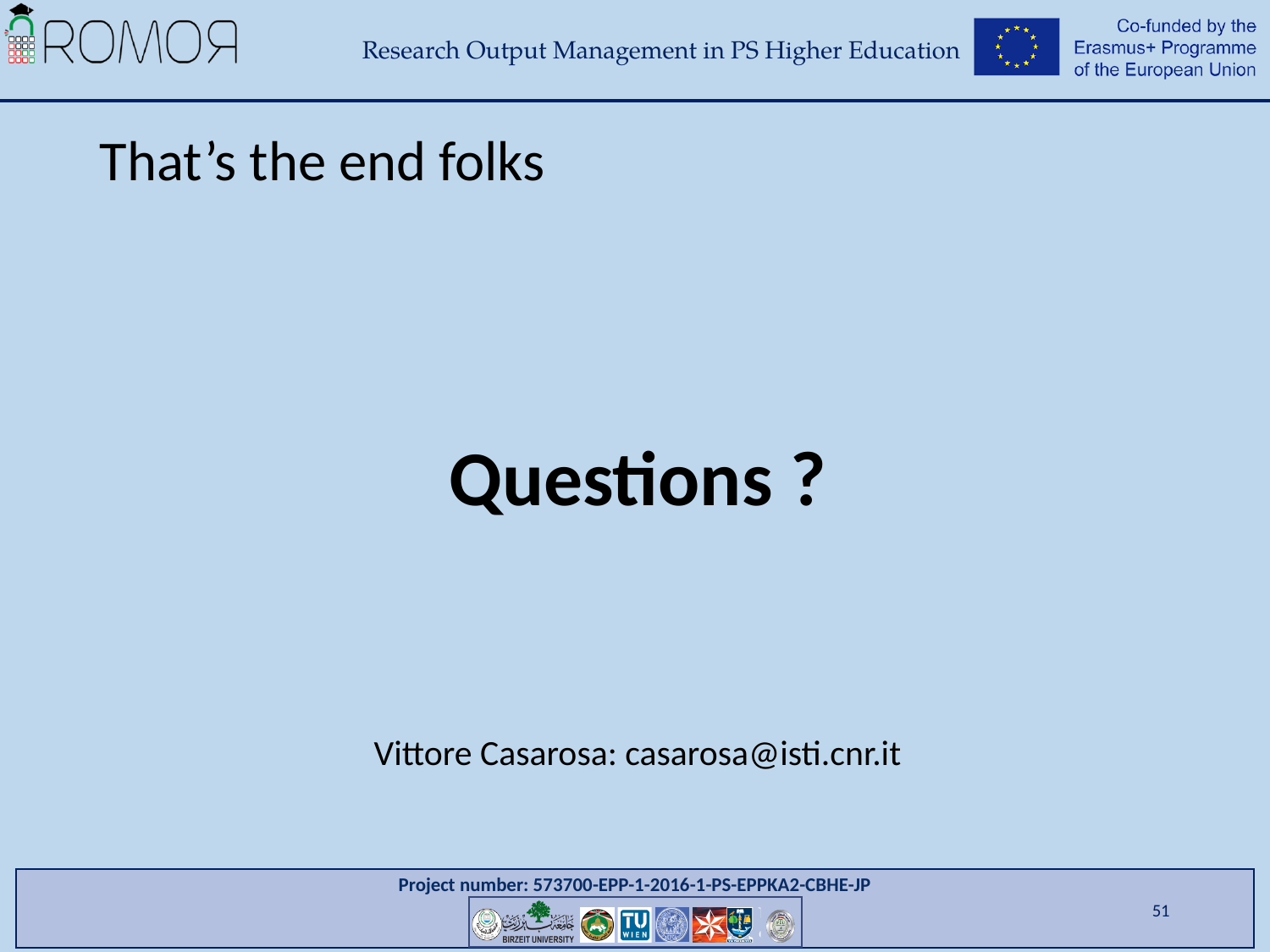

# That’s the end folks

Questions ?

Vittore Casarosa: casarosa@isti.cnr.it
51